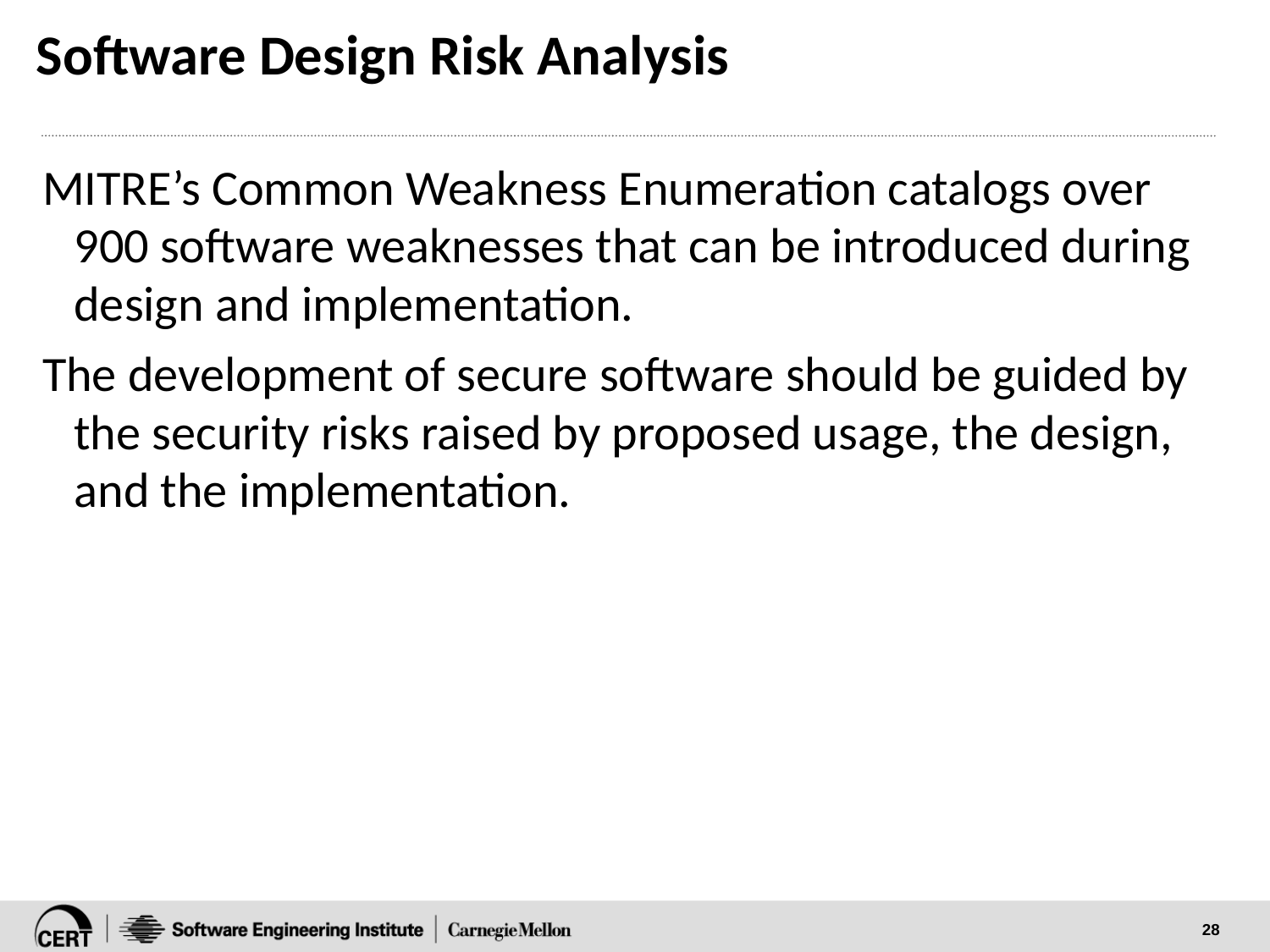

# Software Design Risk Analysis
MITRE’s Common Weakness Enumeration catalogs over 900 software weaknesses that can be introduced during design and implementation.
The development of secure software should be guided by the security risks raised by proposed usage, the design, and the implementation.